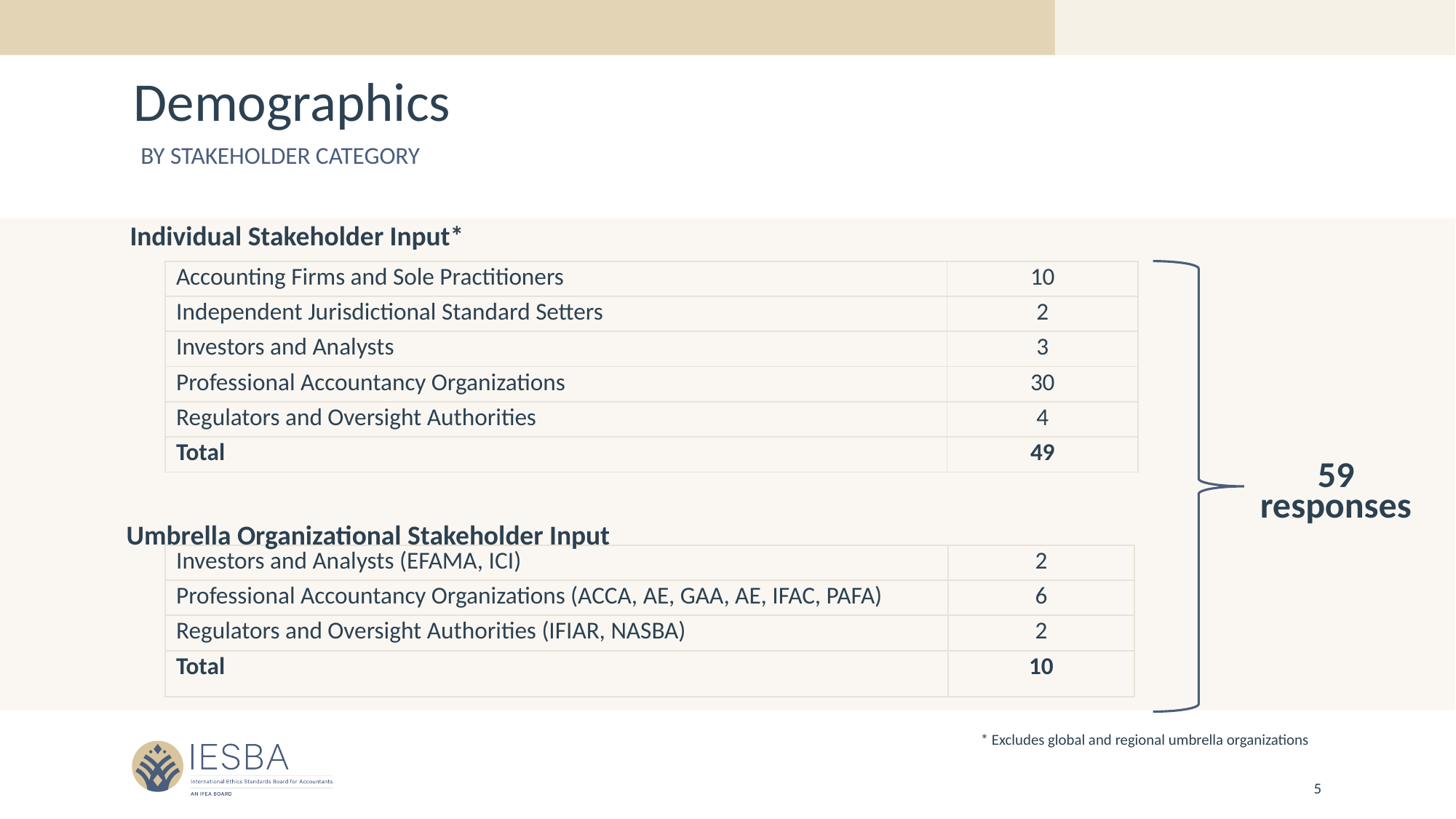

# Demographics
By stakeholder category
Individual Stakeholder Input*

| Accounting Firms and Sole Practitioners | 10 |
| --- | --- |
| Independent Jurisdictional Standard Setters | 2 |
| Investors and Analysts | 3 |
| Professional Accountancy Organizations | 30 |
| Regulators and Oversight Authorities | 4 |
| Total | 49 |

59 responses
Umbrella Organizational Stakeholder Input
| Investors and Analysts (EFAMA, ICI) | 2 |
| --- | --- |
| Professional Accountancy Organizations (ACCA, AE, GAA, AE, IFAC, PAFA) | 6 |
| Regulators and Oversight Authorities (IFIAR, NASBA) | 2 |
| Total | 10 |
* Excludes global and regional umbrella organizations
5